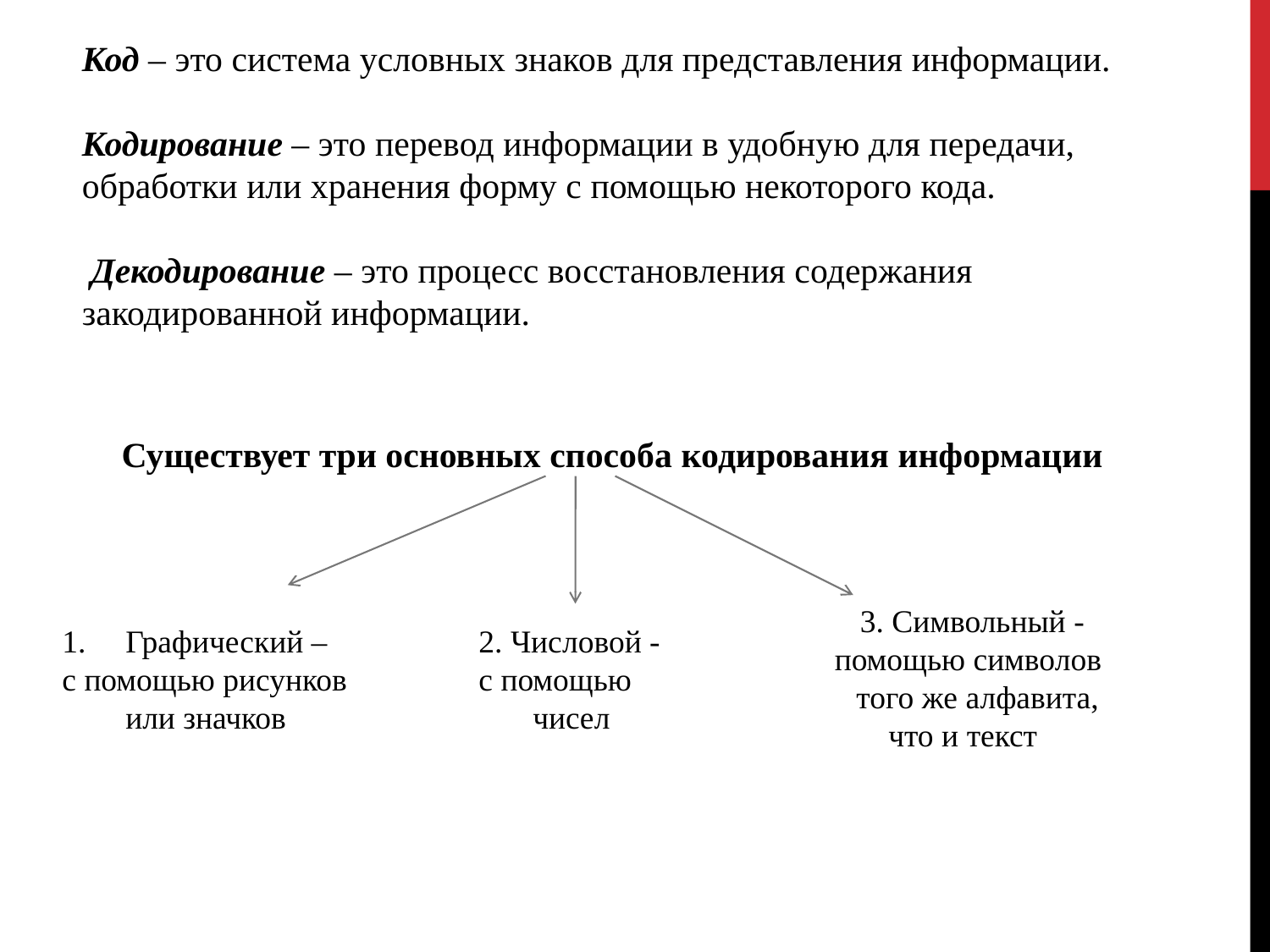

Код – это система условных знаков для представления информации.

Кодирование – это перевод информации в удобную для передачи, обработки или хранения форму с помощью некоторого кода.

 Декодирование – это процесс восстановления содержания закодированной информации.

Существует три основных способа кодирования информации

3. Символьный - помощью символов
     того же алфавита,
         что и текст
Графический –
с помощью рисунков или значков
2. Числовой -
с помощью
чисел